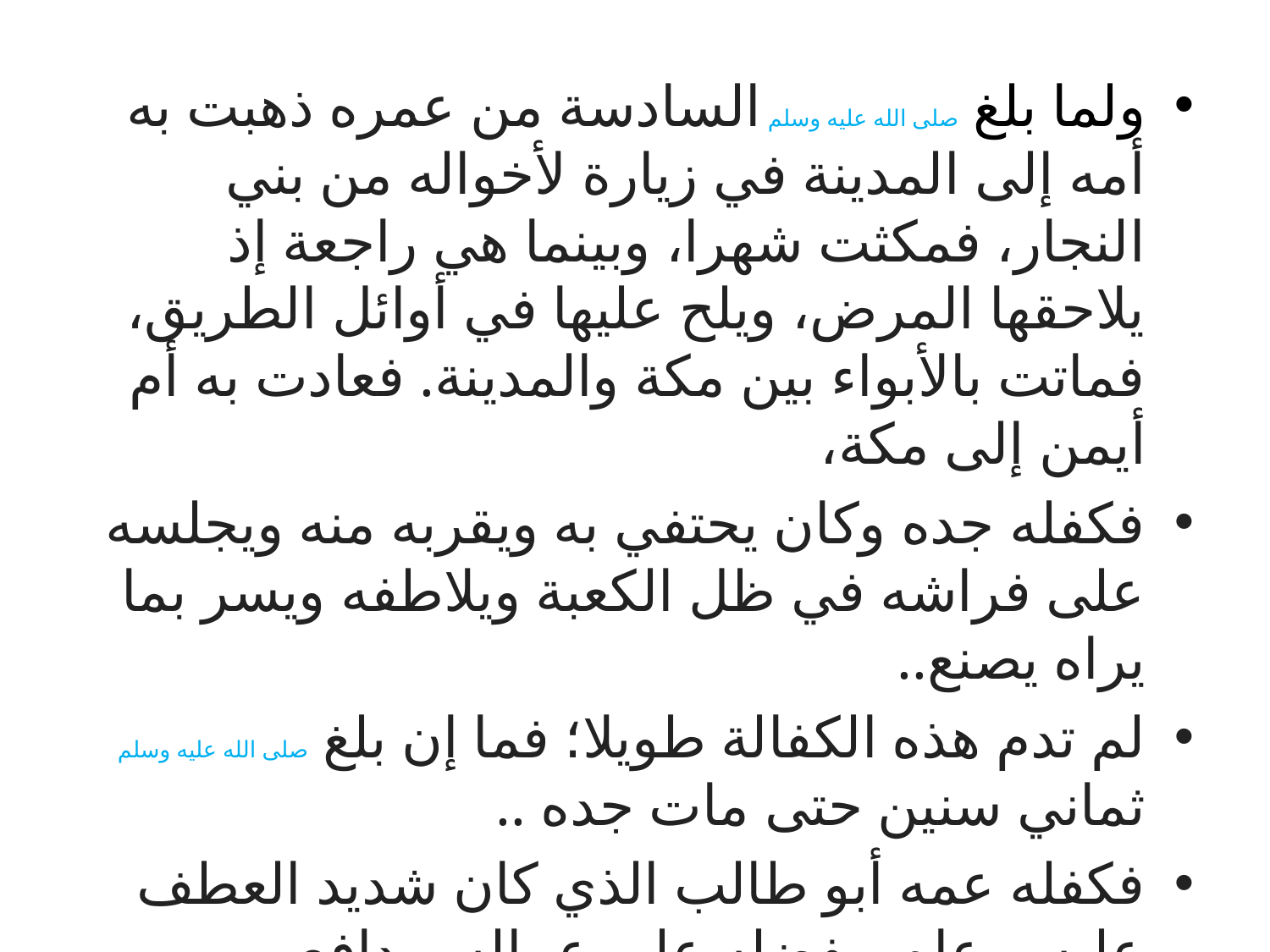

ولما بلغ صلى الله عليه وسلم السادسة من عمره ذهبت به أمه إلى المدينة في زيارة لأخواله من بني النجار، فمكثت شهرا، وبينما هي راجعة إذ يلاحقها المرض، ويلح عليها في أوائل الطريق، فماتت بالأبواء بين مكة والمدينة. فعادت به أم أيمن إلى مكة،
فكفله جده وكان يحتفي به ويقربه منه ويجلسه على فراشه في ظل الكعبة ويلاطفه ويسر بما يراه يصنع..
لم تدم هذه الكفالة طويلا؛ فما إن بلغ صلى الله عليه وسلم ثماني سنين حتى مات جده ..
فكفله عمه أبو طالب الذي كان شديد العطف عليه يرعاه ويفضله على عيياله ويدافع عنه..وهكذا عاش صلى الله عليه وسلم يتيما..